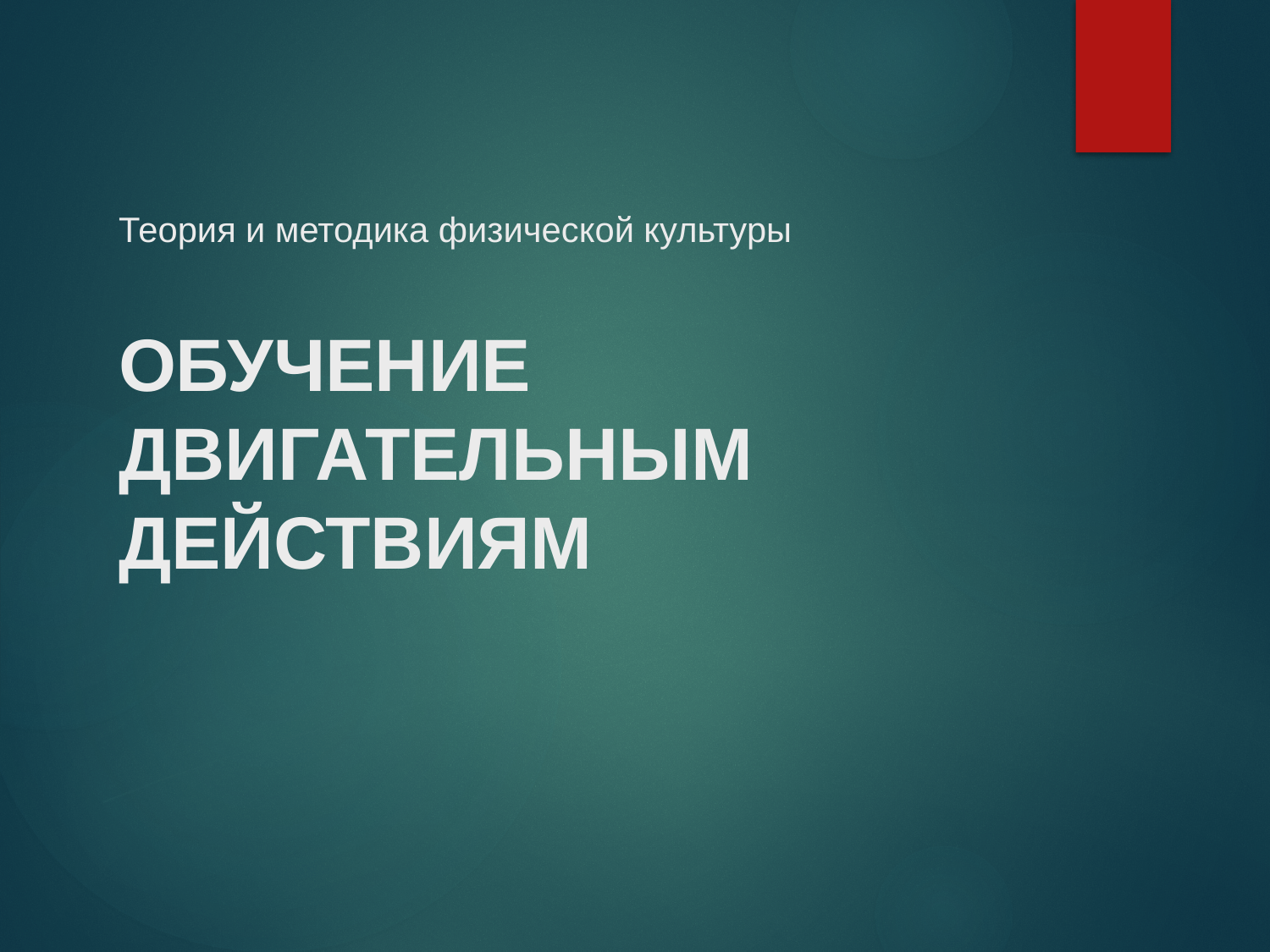

Теория и методика физической культуры
ОБУЧЕНИЕ ДВИГАТЕЛЬНЫМ ДЕЙСТВИЯМ